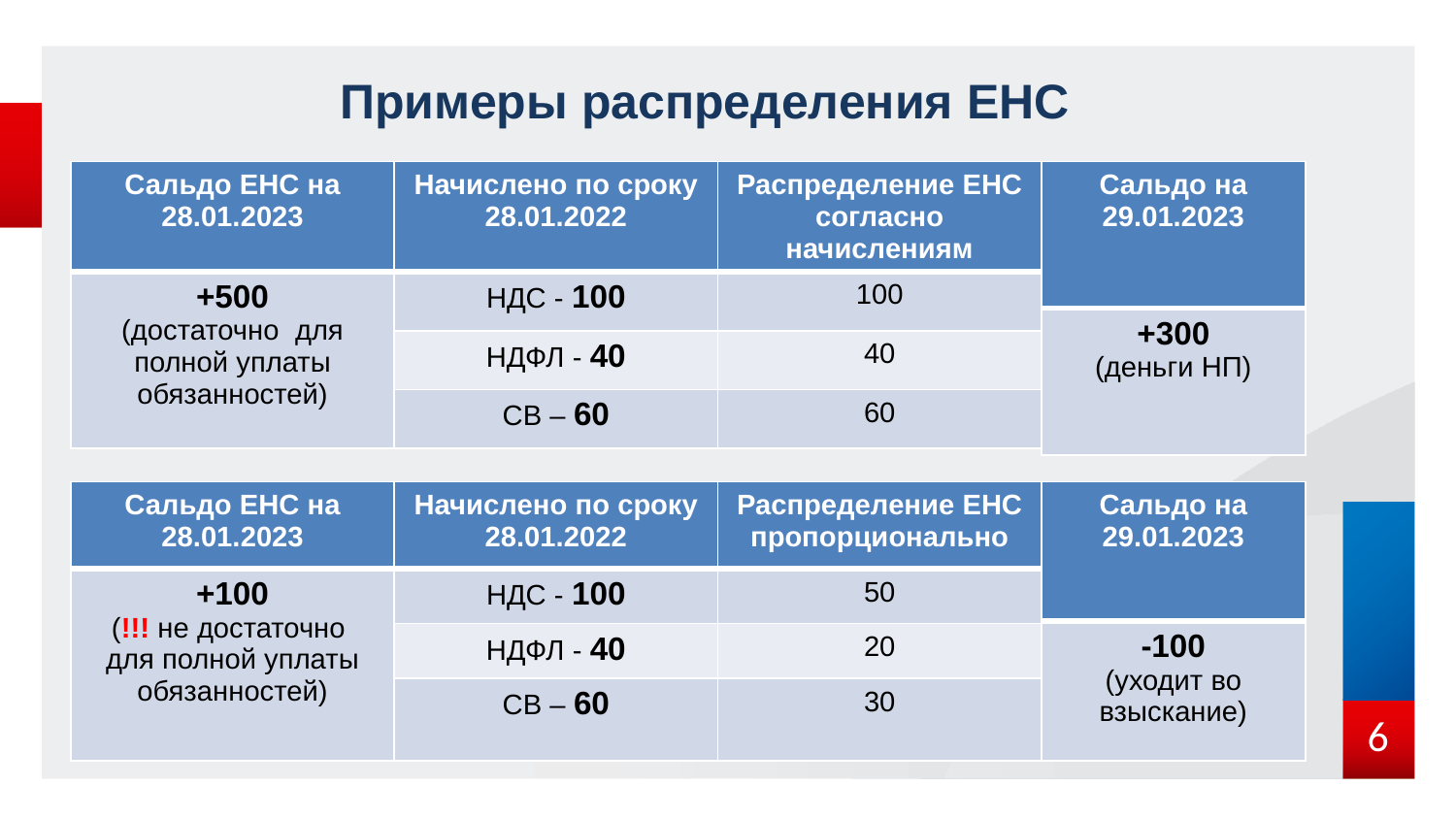

# Примеры распределения ЕНС

| Сальдо на 29.01.2023 |
| --- |
| +300 (деньги НП) |
| Сальдо ЕНС на 28.01.2023 | Начислено по сроку 28.01.2022 | Распределение ЕНС согласно начислениям |
| --- | --- | --- |
| +500 (достаточно для полной уплаты обязанностей) | НДС - 100 | 100 |
| СА | НДФЛ - 40 | 40 |
| СВ - 50 | СВ – 60 | 60 |
| Сальдо ЕНС на 28.01.2023 | Начислено по сроку 28.01.2022 | Распределение ЕНС пропорционально |
| --- | --- | --- |
| +100 (!!! не достаточно для полной уплаты обязанностей) | НДС - 100 | 50 |
| СА | НДФЛ - 40 | 20 |
| СВ - 50 | СВ – 60 | 30 |
| Сальдо на 29.01.2023 |
| --- |
| -100 (уходит во взыскание) |
6